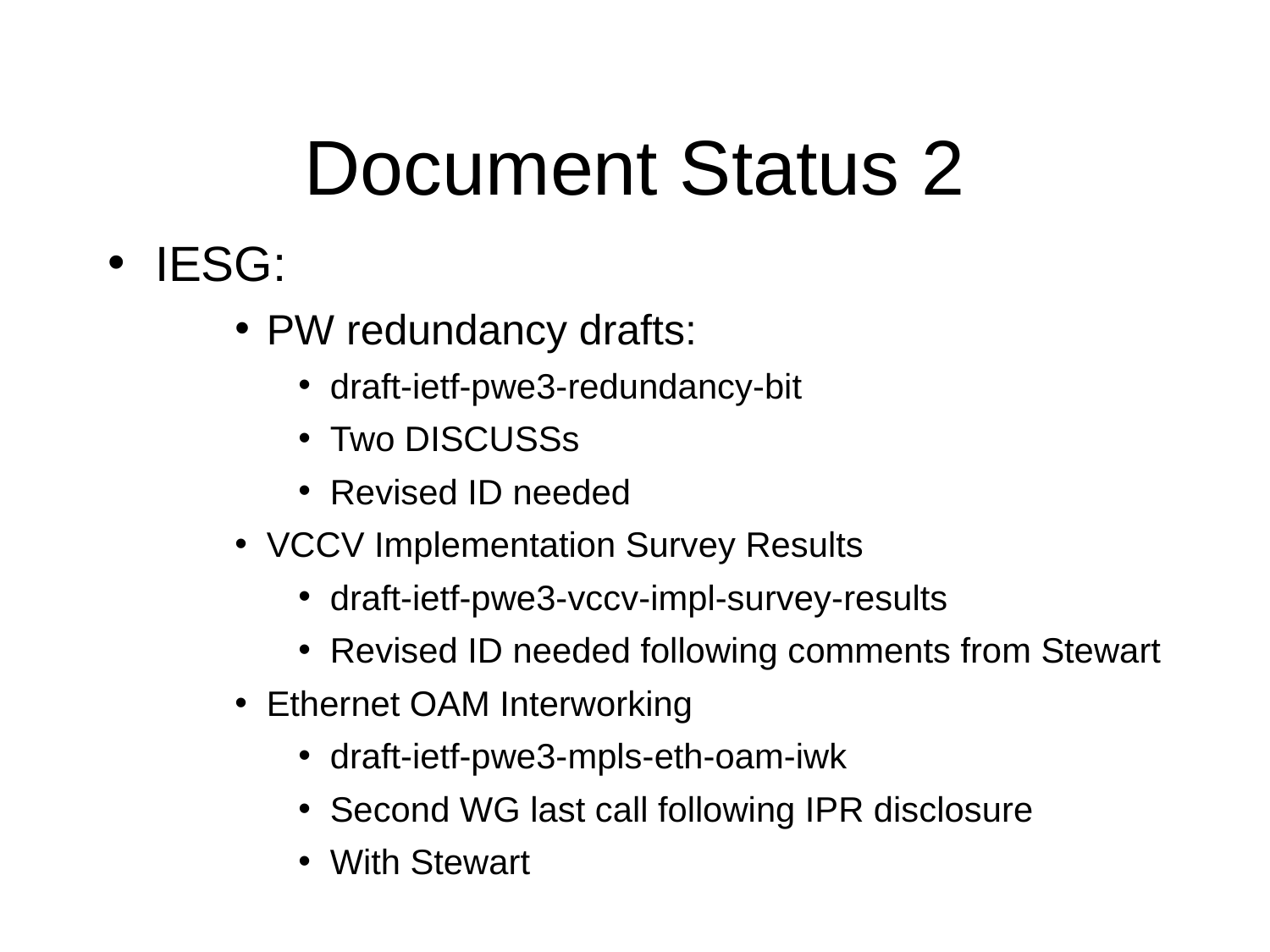

Document Status 2
IESG:
PW redundancy drafts:
draft-ietf-pwe3-redundancy-bit
Two DISCUSSs
Revised ID needed
VCCV Implementation Survey Results
draft-ietf-pwe3-vccv-impl-survey-results
Revised ID needed following comments from Stewart
Ethernet OAM Interworking
draft-ietf-pwe3-mpls-eth-oam-iwk
Second WG last call following IPR disclosure
With Stewart